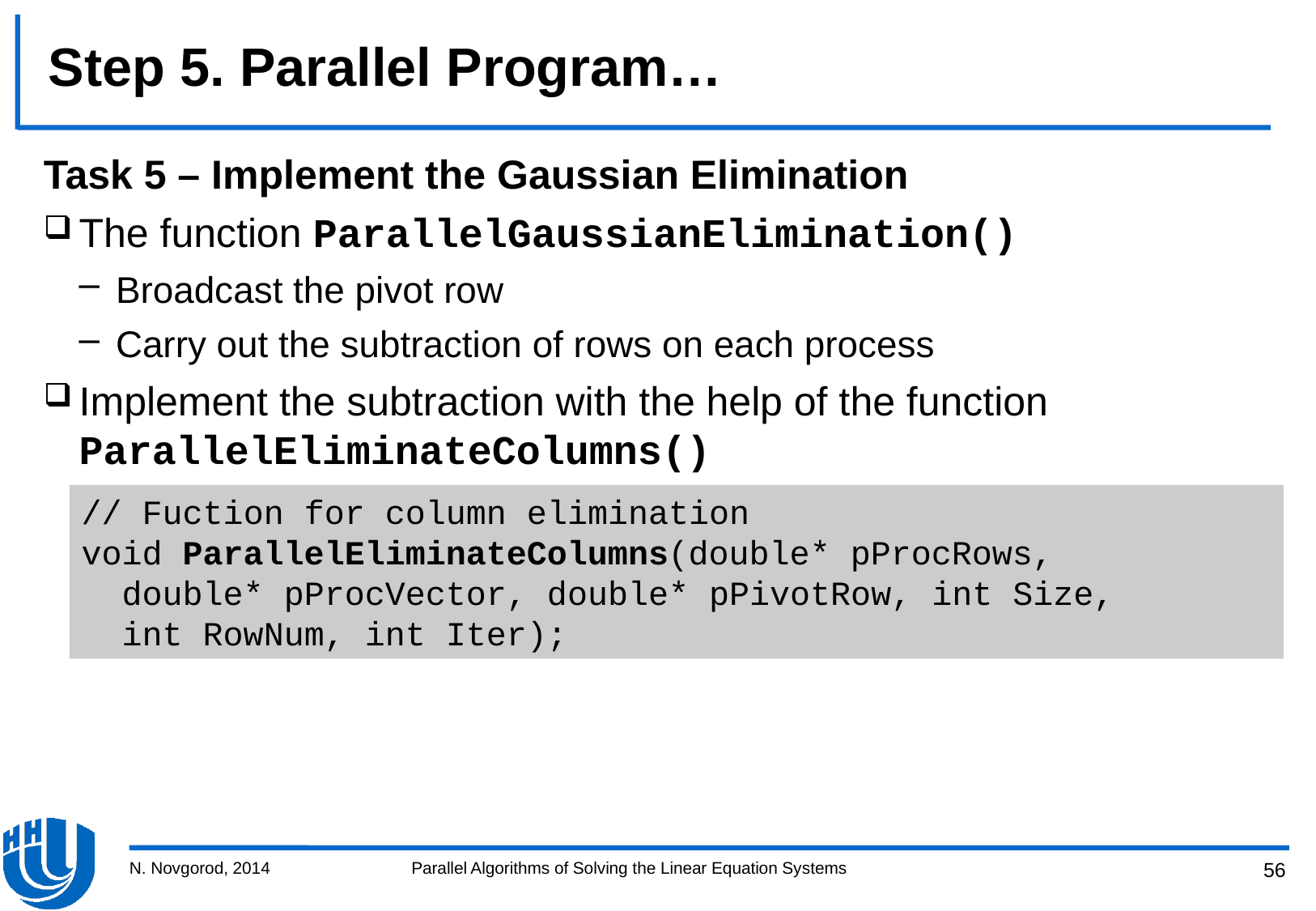

# Step 5. Parallel Program…
Task 5 – Implement the Gaussian Elimination
The function ParallelGaussianElimination()
Broadcast the pivot row
Carry out the subtraction of rows on each process
Implement the subtraction with the help of the function ParallelEliminateColumns()
// Fuction for column elimination
void ParallelEliminateColumns(double* pProcRows,
  double* pProcVector, double* pPivotRow, int Size,
  int RowNum, int Iter);
N. Novgorod, 2014
Parallel Algorithms of Solving the Linear Equation Systems
56